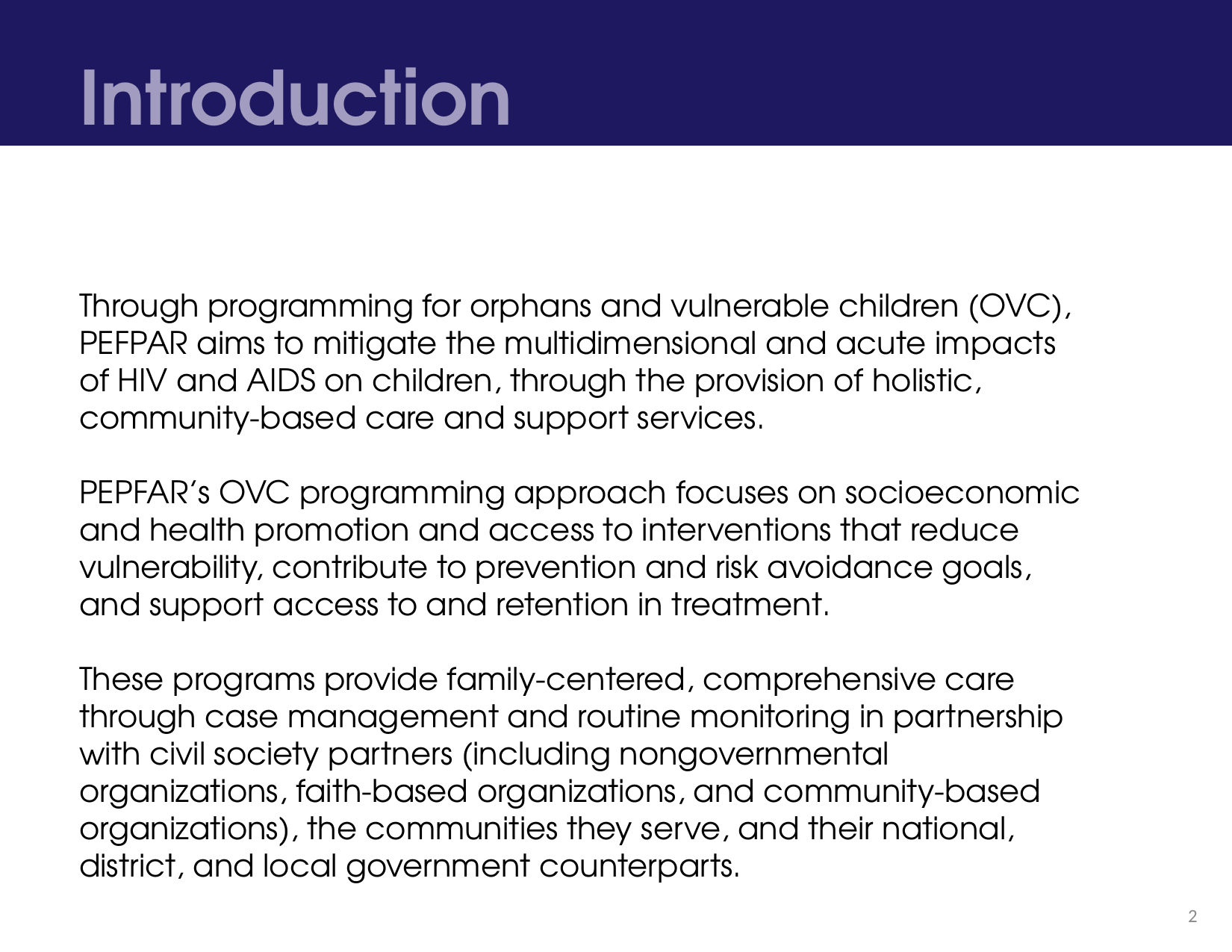

# Introduction
Through programming for orphans and vulnerable children (OVC), PEFPAR aims to mitigate the multidimensional and acute impacts of HIV and AIDS on children, through the provision of holistic, community-based care and support services.

PEPFAR’s OVC programming approach focuses on socioeconomic and health promotion and access to interventions that reduce vulnerability, contribute to prevention and risk avoidance goals, and support access to and retention in treatment.

These programs provide family-centered, comprehensive care through case management and routine monitoring in partnership with civil society partners (including nongovernmental organizations, faith-based organizations, and community-based organizations), the communities they serve, and their national, district, and local government counterparts.
2